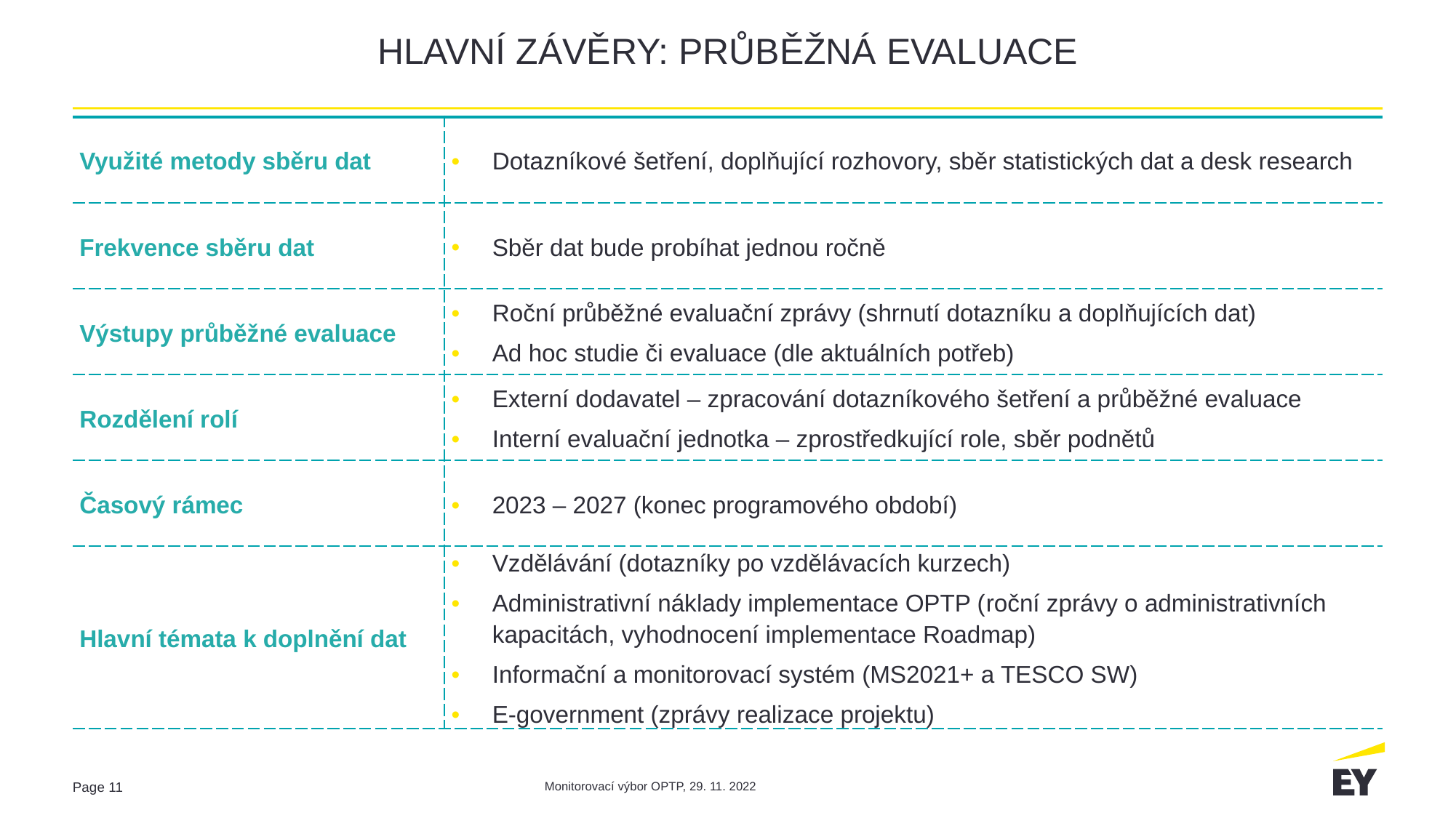

# HLAVNÍ ZÁVĚRY: PRŮBĚŽNÁ EVALUACE
| Využité metody sběru dat | Dotazníkové šetření, doplňující rozhovory, sběr statistických dat a desk research |
| --- | --- |
| Frekvence sběru dat | Sběr dat bude probíhat jednou ročně |
| Výstupy průběžné evaluace | Roční průběžné evaluační zprávy (shrnutí dotazníku a doplňujících dat) Ad hoc studie či evaluace (dle aktuálních potřeb) |
| Rozdělení rolí | Externí dodavatel – zpracování dotazníkového šetření a průběžné evaluace Interní evaluační jednotka – zprostředkující role, sběr podnětů |
| Časový rámec | 2023 – 2027 (konec programového období) |
| Hlavní témata k doplnění dat | Vzdělávání (dotazníky po vzdělávacích kurzech) Administrativní náklady implementace OPTP (roční zprávy o administrativních kapacitách, vyhodnocení implementace Roadmap) Informační a monitorovací systém (MS2021+ a TESCO SW) E-government (zprávy realizace projektu) |
Monitorovací výbor OPTP, 29. 11. 2022